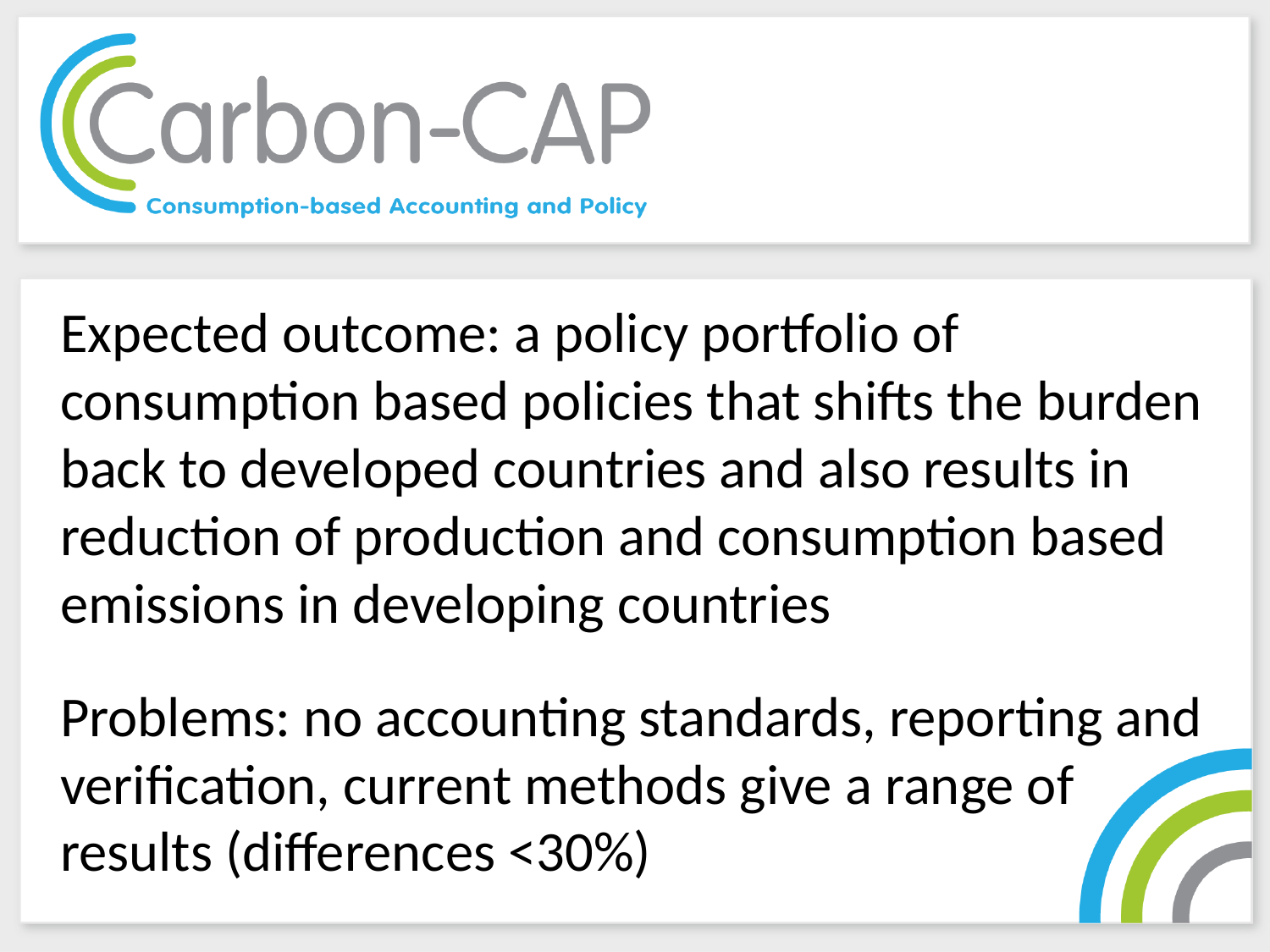

Expected outcome: a policy portfolio of consumption based policies that shifts the burden back to developed countries and also results in reduction of production and consumption based emissions in developing countries

Problems: no accounting standards, reporting and verification, current methods give a range of results (differences <30%)